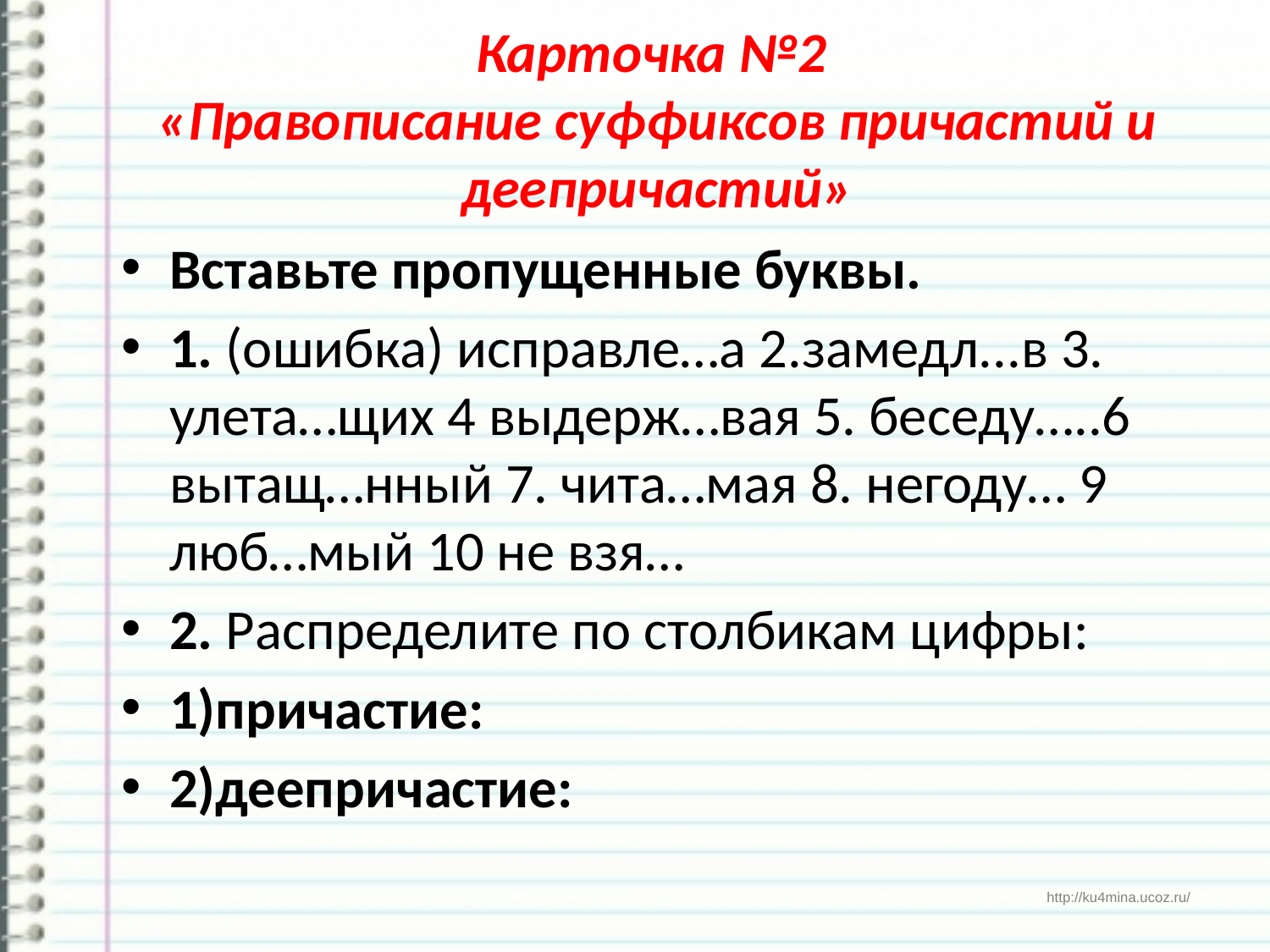

# Карточка №2 «Правописание суффиксов причастий и деепричастий»
Вставьте пропущенные буквы.
1. (ошибка) исправле…а 2.замедл...в 3. улета…щих 4 выдерж…вая 5. беседу…..6 вытащ…нный 7. чита…мая 8. негоду… 9 люб…мый 10 не взя…
2. Распределите по столбикам цифры:
1)причастие:
2)деепричастие: